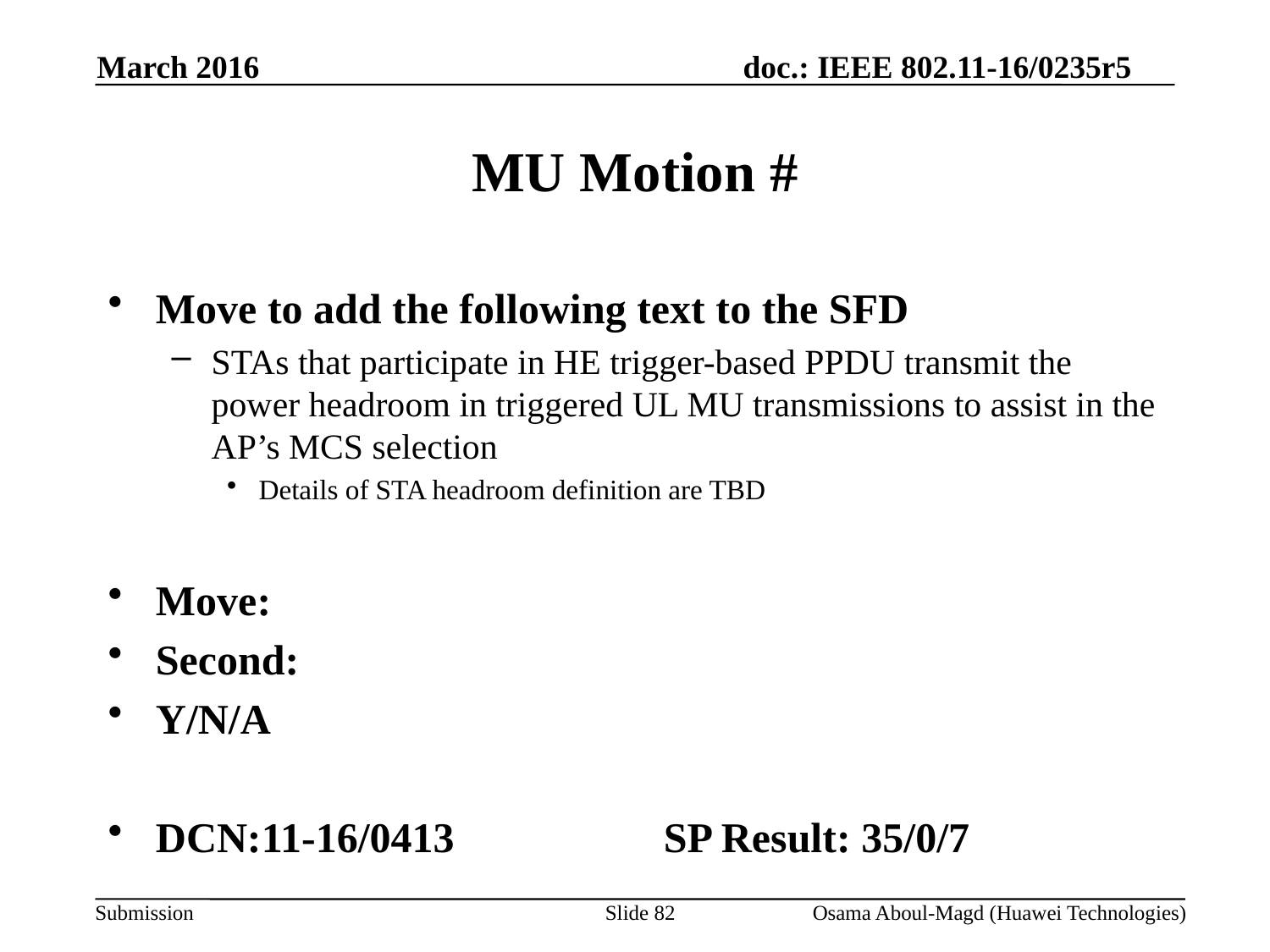

March 2016
# MU Motion #
Move to add the following text to the SFD
STAs that participate in HE trigger-based PPDU transmit the power headroom in triggered UL MU transmissions to assist in the AP’s MCS selection
Details of STA headroom definition are TBD

Move:
Second:
Y/N/A

DCN:11-16/0413		SP Result: 35/0/7

Slide 82
Osama Aboul-Magd (Huawei Technologies)